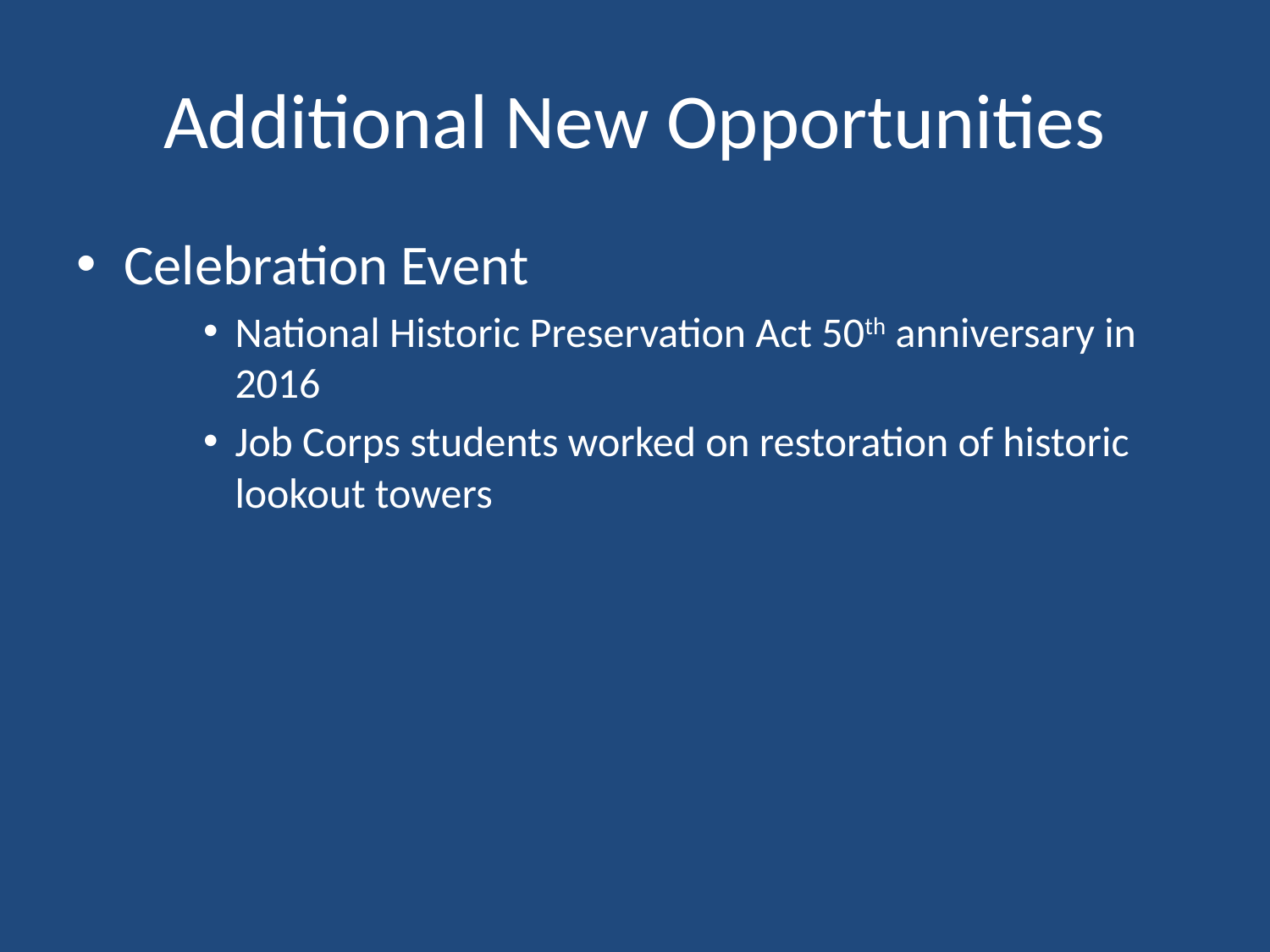

# Additional New Opportunities
Celebration Event
National Historic Preservation Act 50th anniversary in 2016
Job Corps students worked on restoration of historic lookout towers